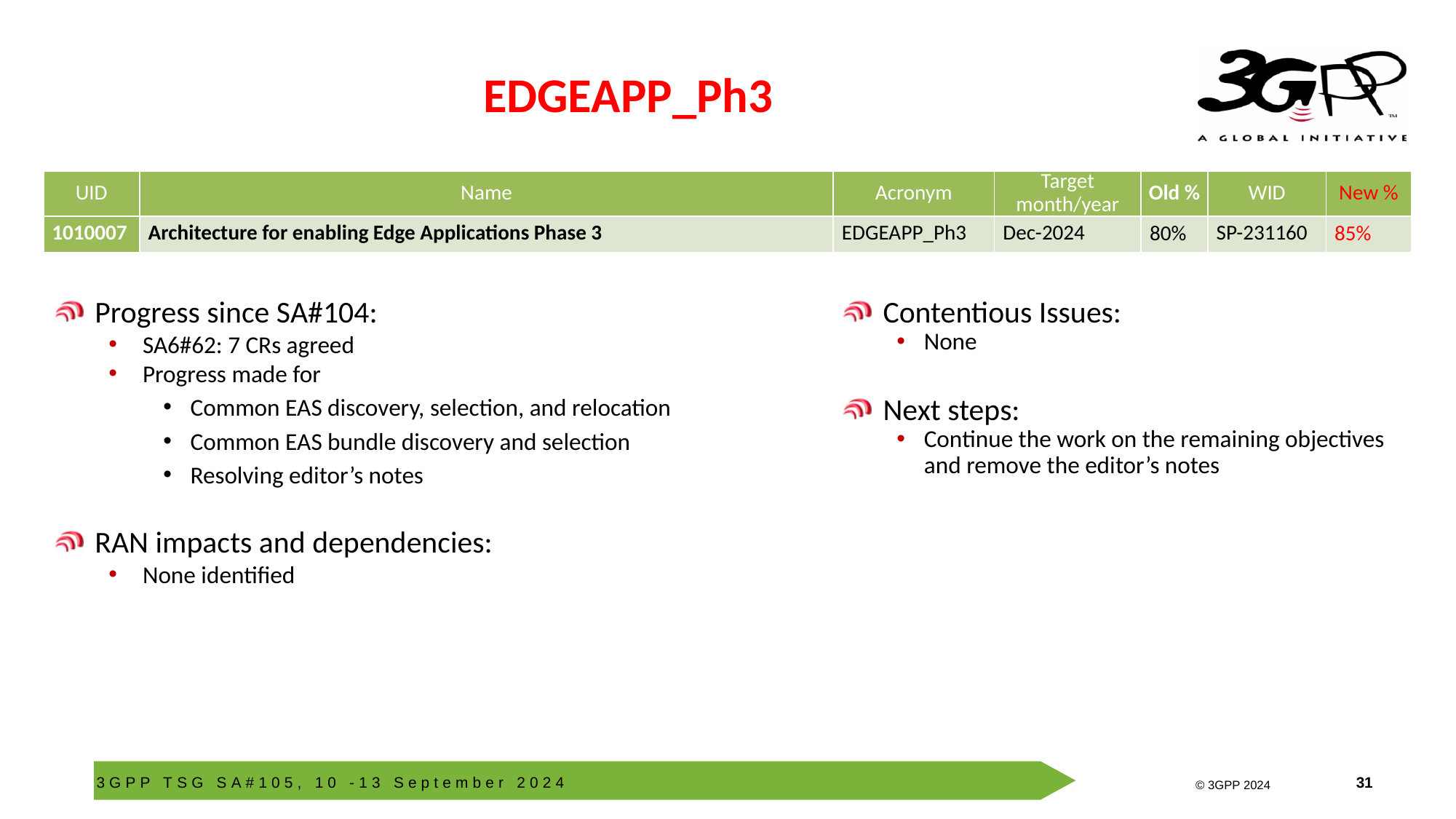

# EDGEAPP_Ph3
| UID | Name | Acronym | Target month/year | Old % | WID | New % |
| --- | --- | --- | --- | --- | --- | --- |
| 1010007 | Architecture for enabling Edge Applications Phase 3 | EDGEAPP\_Ph3 | Dec-2024 | 80% | SP-231160 | 85% |
Progress since SA#104:
SA6#62: 7 CRs agreed
Progress made for
Common EAS discovery, selection, and relocation
Common EAS bundle discovery and selection
Resolving editor’s notes

RAN impacts and dependencies:
None identified
Contentious Issues:
None

Next steps:
Continue the work on the remaining objectives and remove the editor’s notes